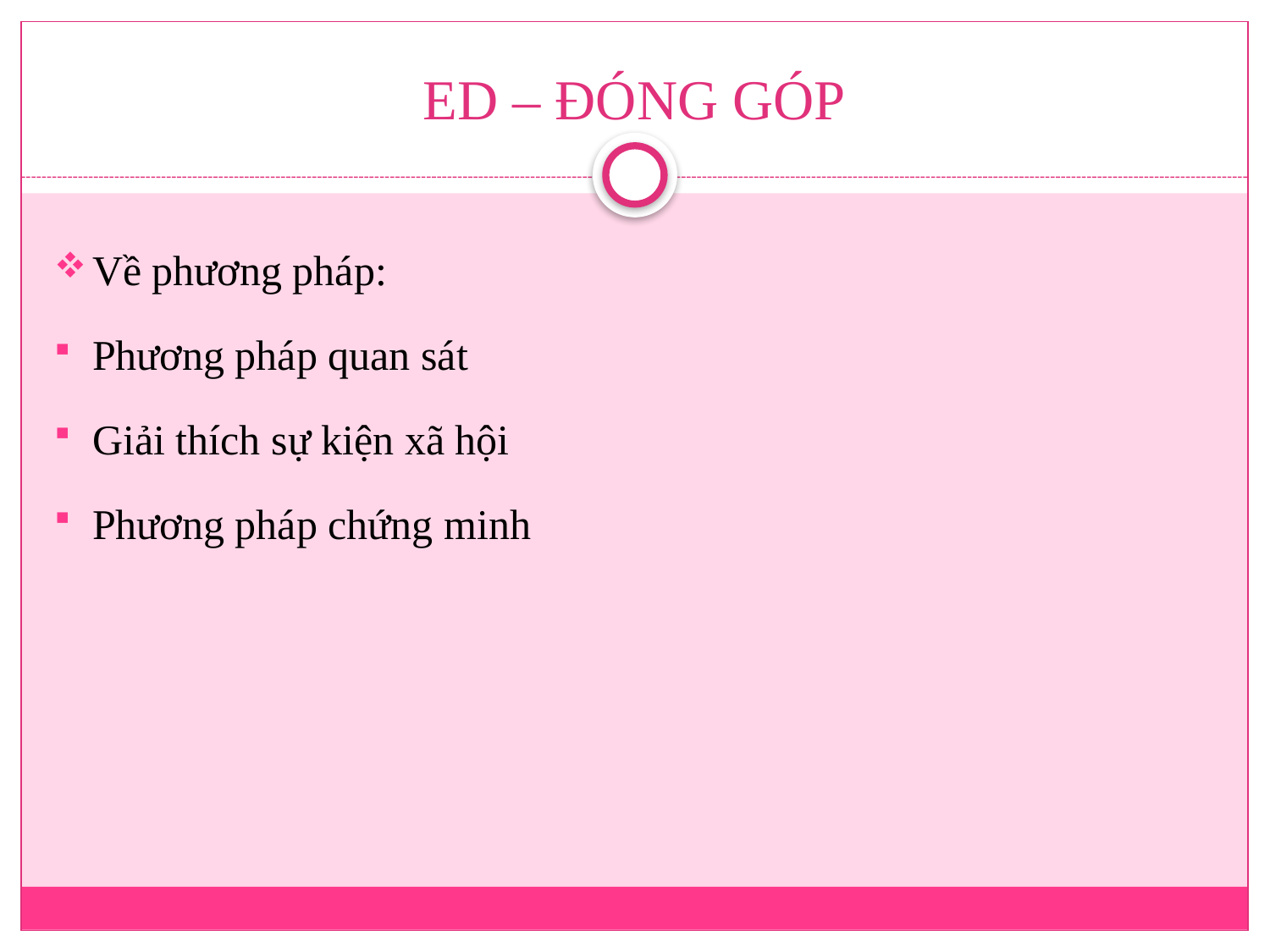

# ED – ĐÓNG GÓP
Về phương pháp:
Phương pháp quan sát
Giải thích sự kiện xã hội
Phương pháp chứng minh